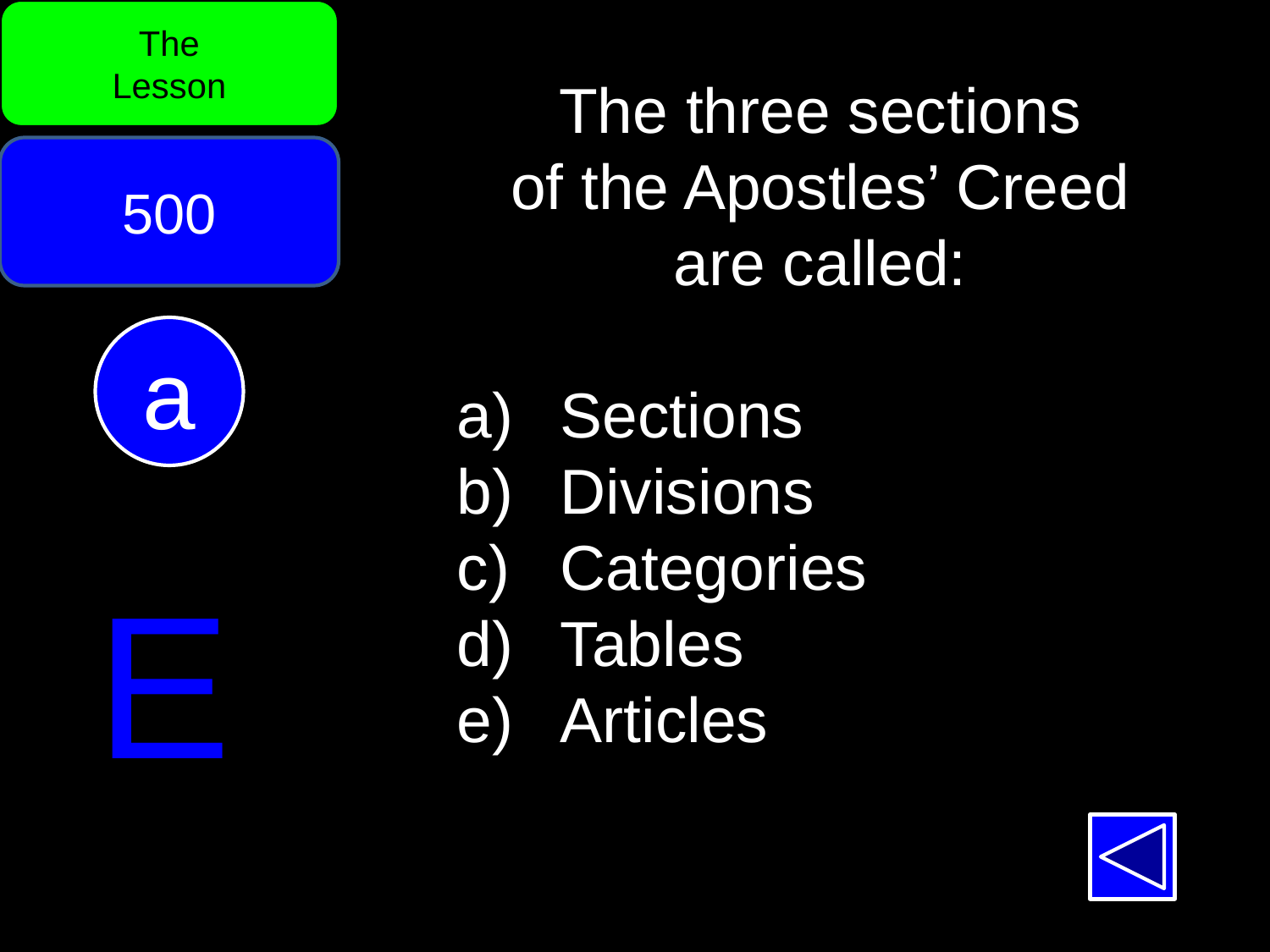

The
Lesson
The three sections
of the Apostles’ Creed are called:

Sections
Divisions
Categories
Tables
Articles
500
a
E